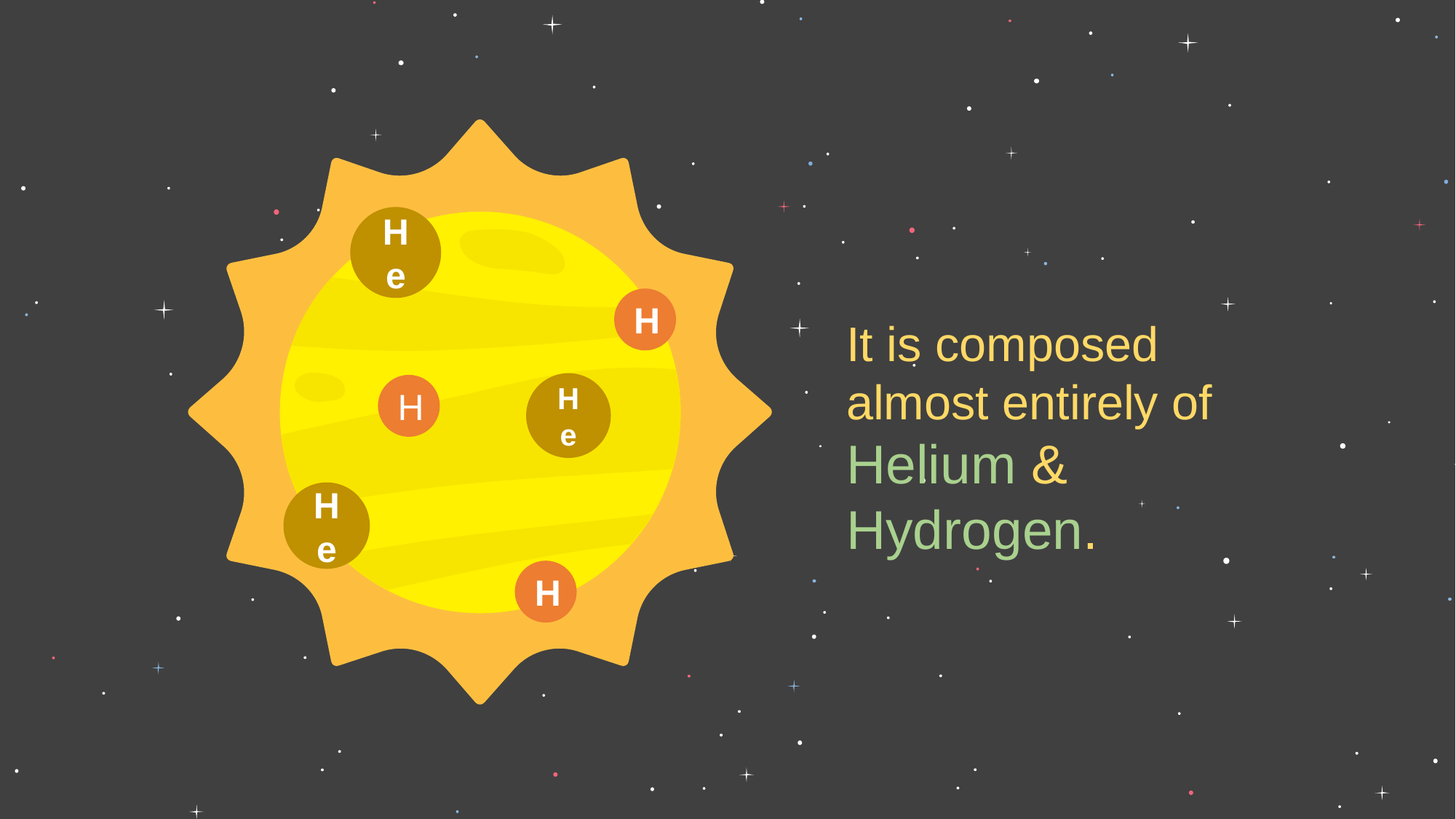

He
H
It is composed
almost entirely of
Helium & Hydrogen.
He
H
He
H